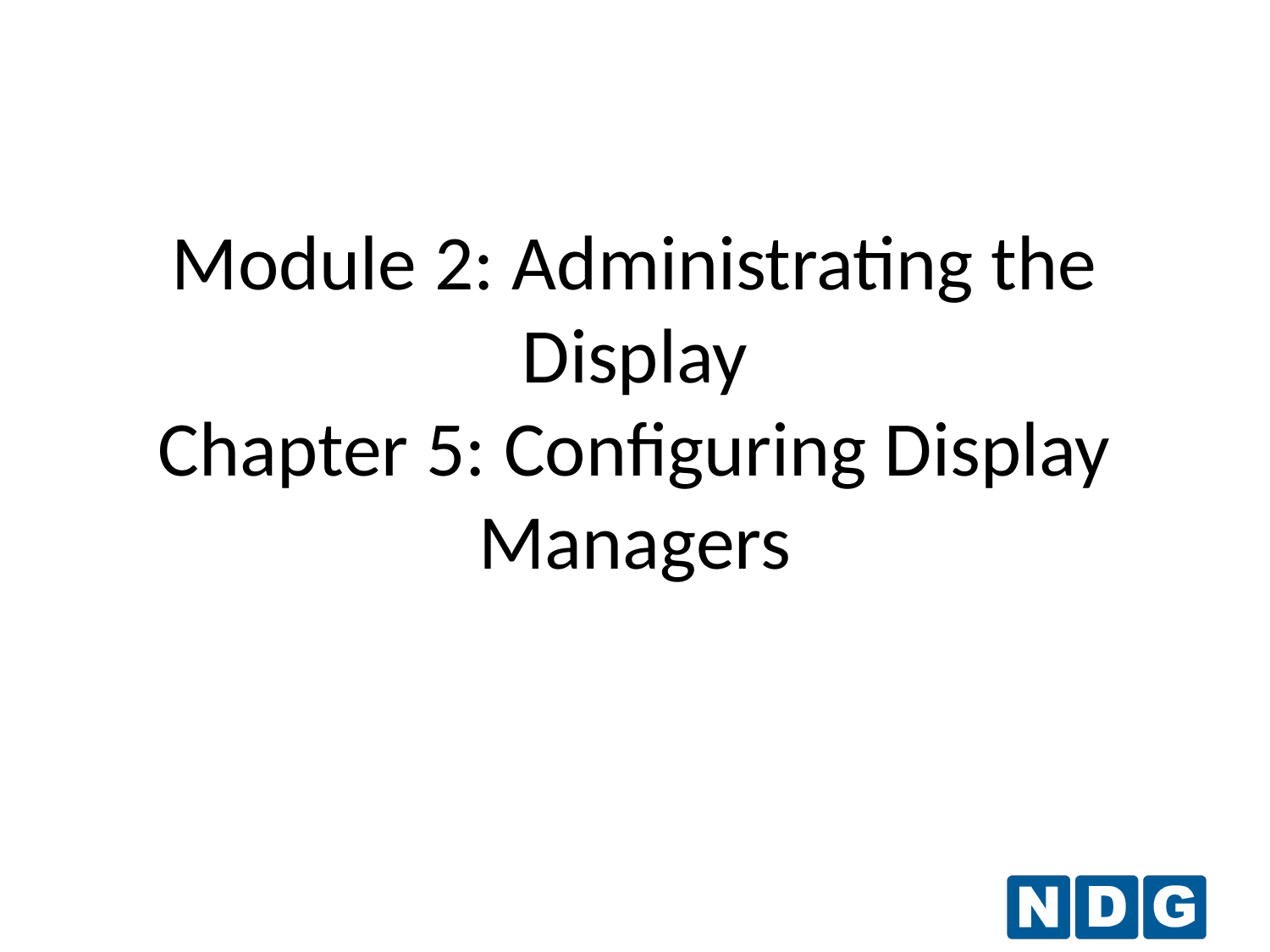

# Module 2: Administrating the Display Chapter 5: Configuring Display Managers